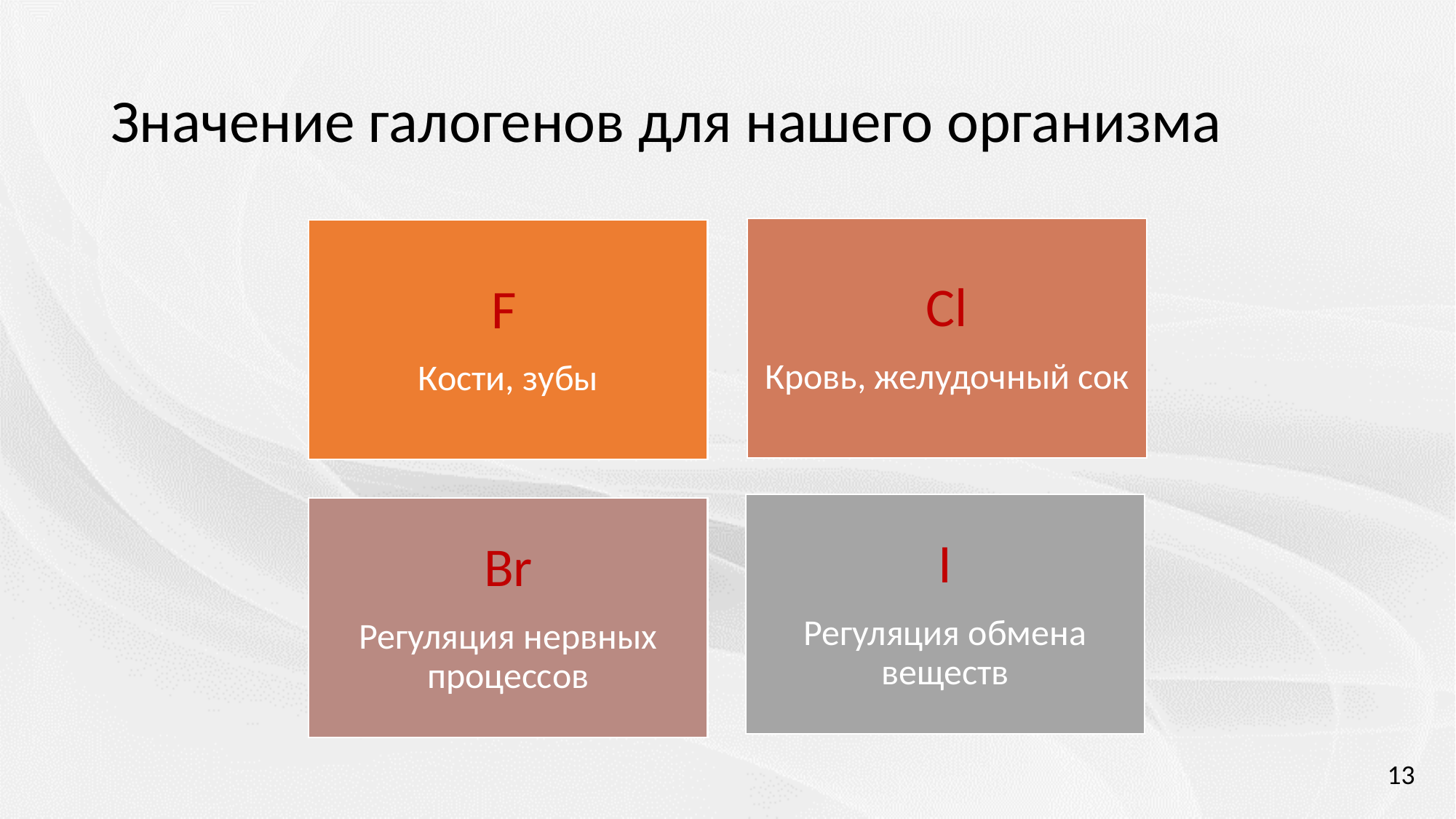

# Значение галогенов для нашего организма
F
Кости, зубы
Сl
Кровь, желудочный сок
Br
Регуляция нервных процессов
I
Регуляция обмена веществ
13